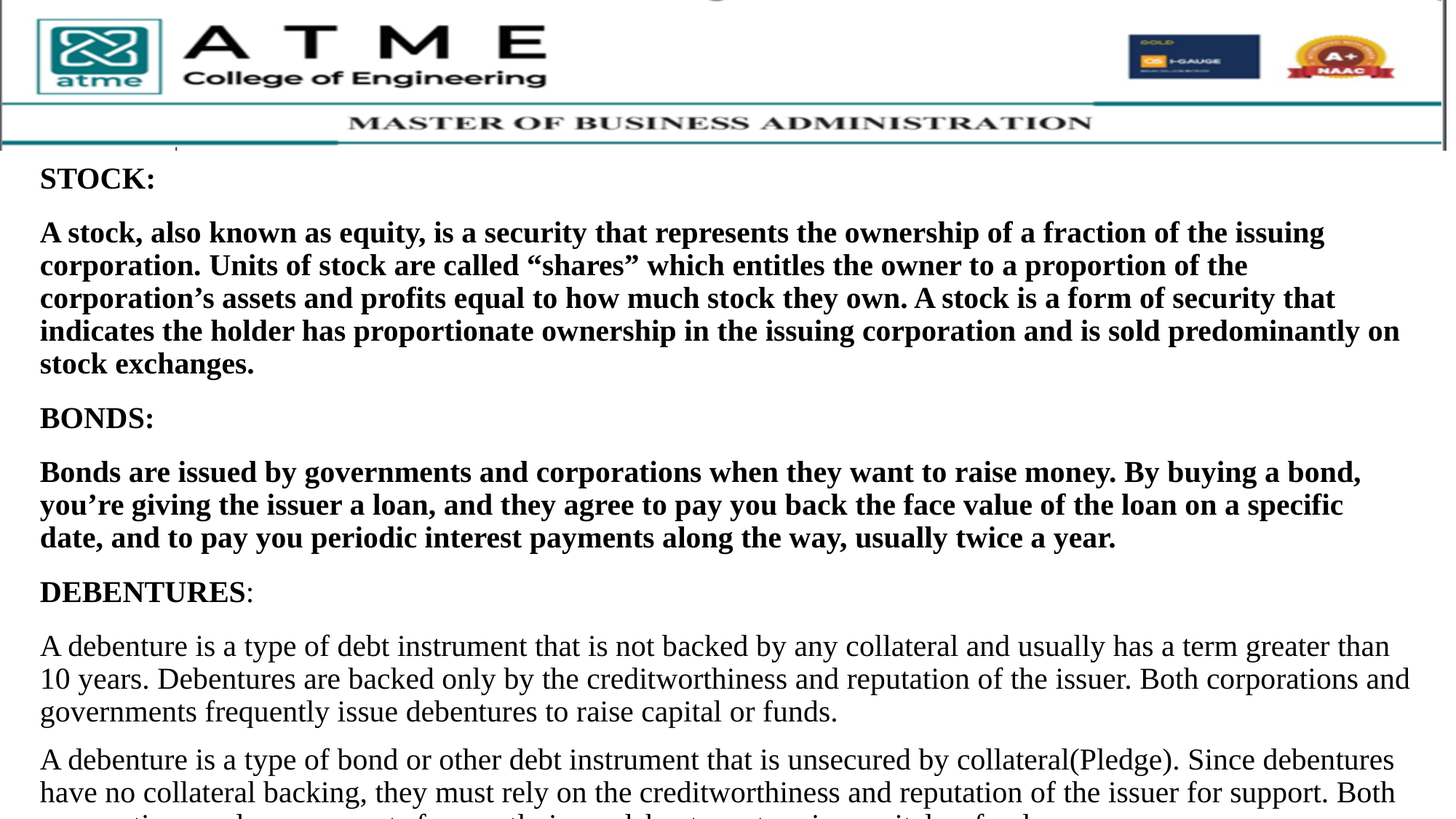

STOCK:
A stock, also known as equity, is a security that represents the ownership of a fraction of the issuing corporation. Units of stock are called “shares” which entitles the owner to a proportion of the corporation’s assets and profits equal to how much stock they own. A stock is a form of security that indicates the holder has proportionate ownership in the issuing corporation and is sold predominantly on stock exchanges.
BONDS:
Bonds are issued by governments and corporations when they want to raise money. By buying a bond, you’re giving the issuer a loan, and they agree to pay you back the face value of the loan on a specific date, and to pay you periodic interest payments along the way, usually twice a year.
DEBENTURES:
A debenture is a type of debt instrument that is not backed by any collateral and usually has a term greater than 10 years. Debentures are backed only by the creditworthiness and reputation of the issuer. Both corporations and governments frequently issue debentures to raise capital or funds.
A debenture is a type of bond or other debt instrument that is unsecured by collateral(Pledge). Since debentures have no collateral backing, they must rely on the creditworthiness and reputation of the issuer for support. Both corporations and governments frequently issue debentures to raise capital or funds.